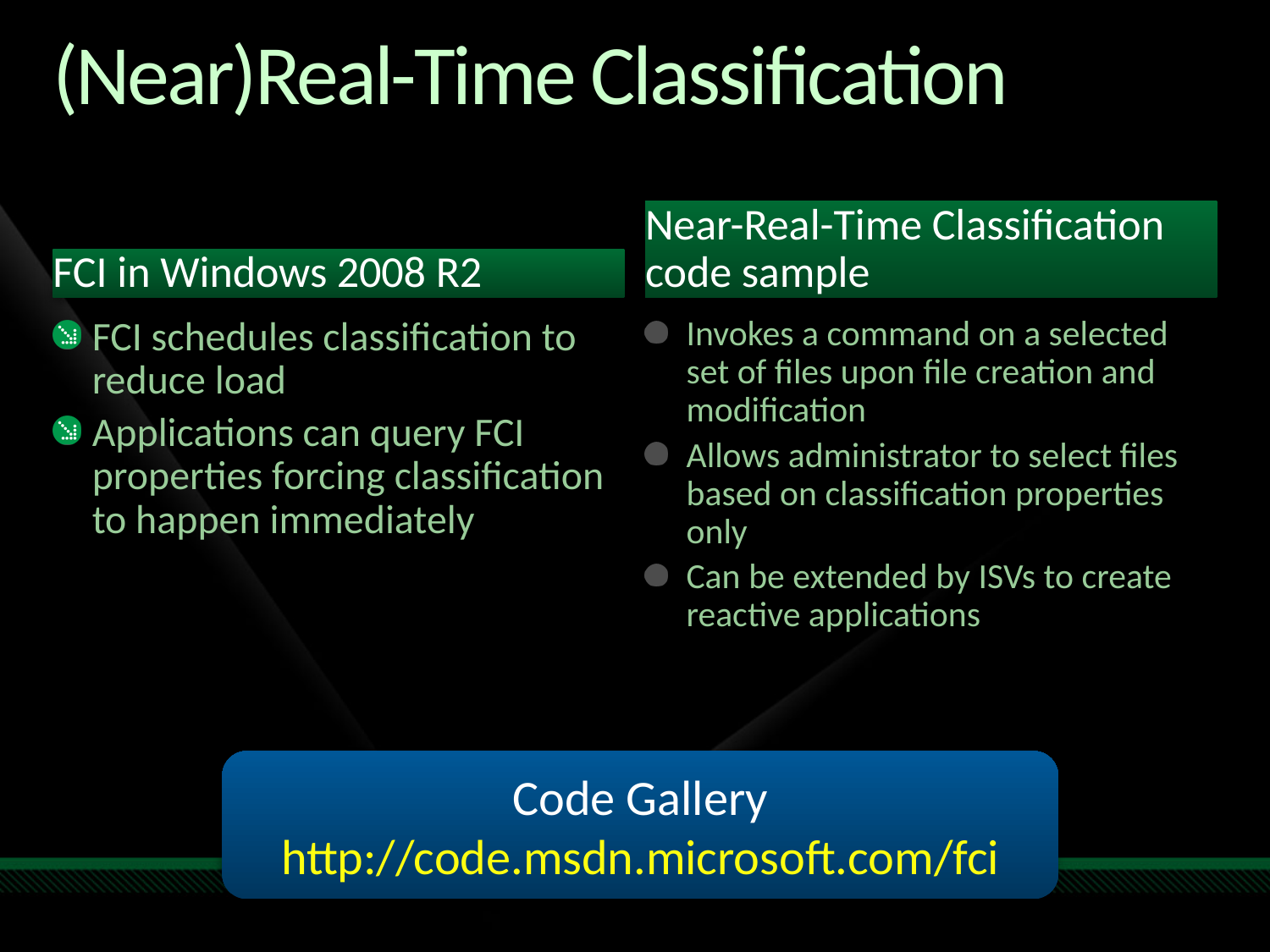

# (Near)Real-Time Classification
Near-Real-Time Classification code sample
FCI in Windows 2008 R2
FCI schedules classification to reduce load
Applications can query FCI properties forcing classification to happen immediately
Invokes a command on a selected set of files upon file creation and modification
Allows administrator to select files based on classification properties only
Can be extended by ISVs to create reactive applications

Code Gallery
http://code.msdn.microsoft.com/fci